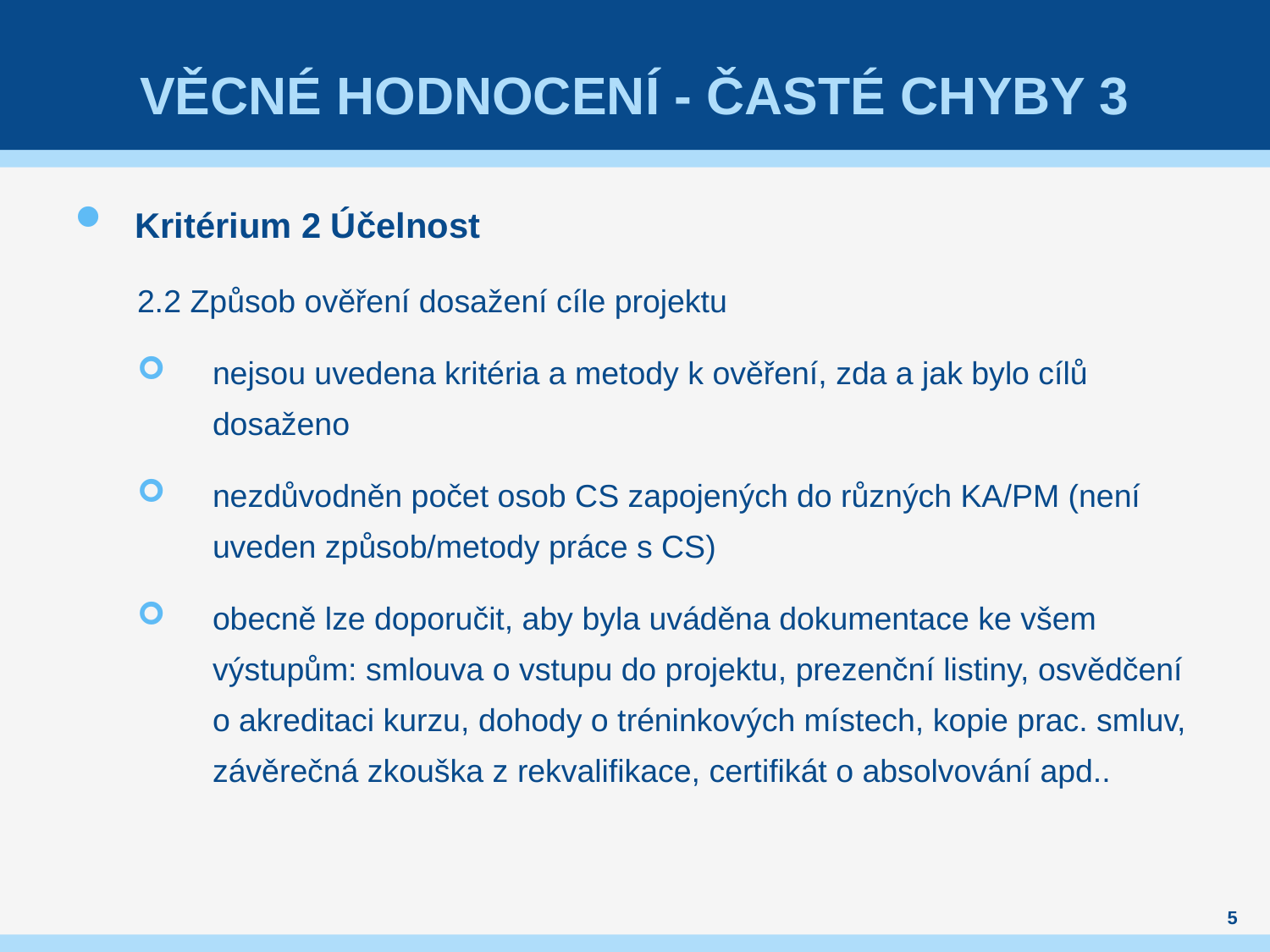

# Věcné hodnocení - časté chyby 3
Kritérium 2 Účelnost
       2.2 Způsob ověření dosažení cíle projektu
nejsou uvedena kritéria a metody k ověření, zda a jak bylo cílů dosaženo
nezdůvodněn počet osob CS zapojených do různých KA/PM (není uveden způsob/metody práce s CS)
obecně lze doporučit, aby byla uváděna dokumentace ke všem výstupům: smlouva o vstupu do projektu, prezenční listiny, osvědčení o akreditaci kurzu, dohody o tréninkových místech, kopie prac. smluv, závěrečná zkouška z rekvalifikace, certifikát o absolvování apd..

5